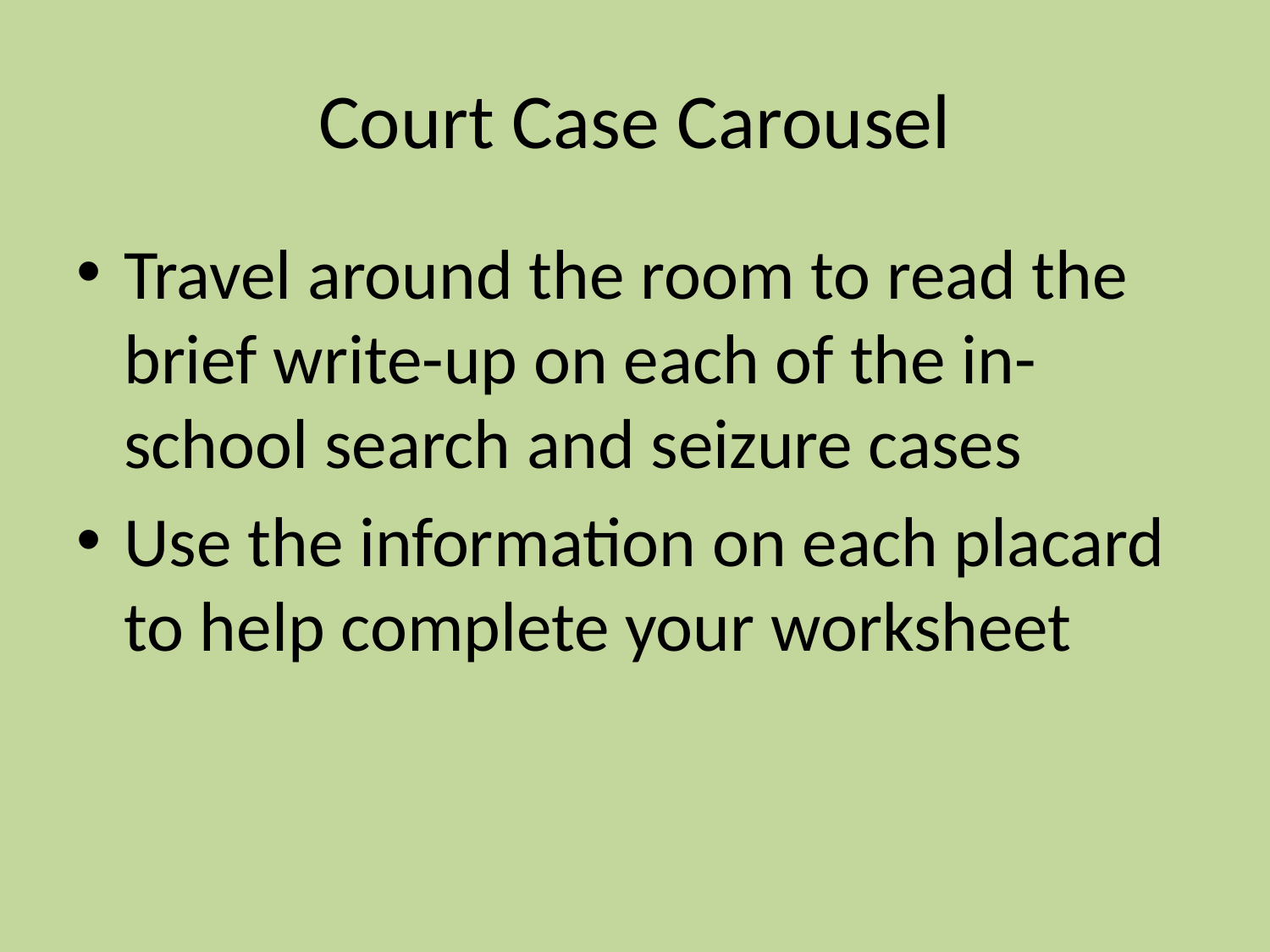

# Court Case Carousel
Travel around the room to read the brief write-up on each of the in-school search and seizure cases
Use the information on each placard to help complete your worksheet